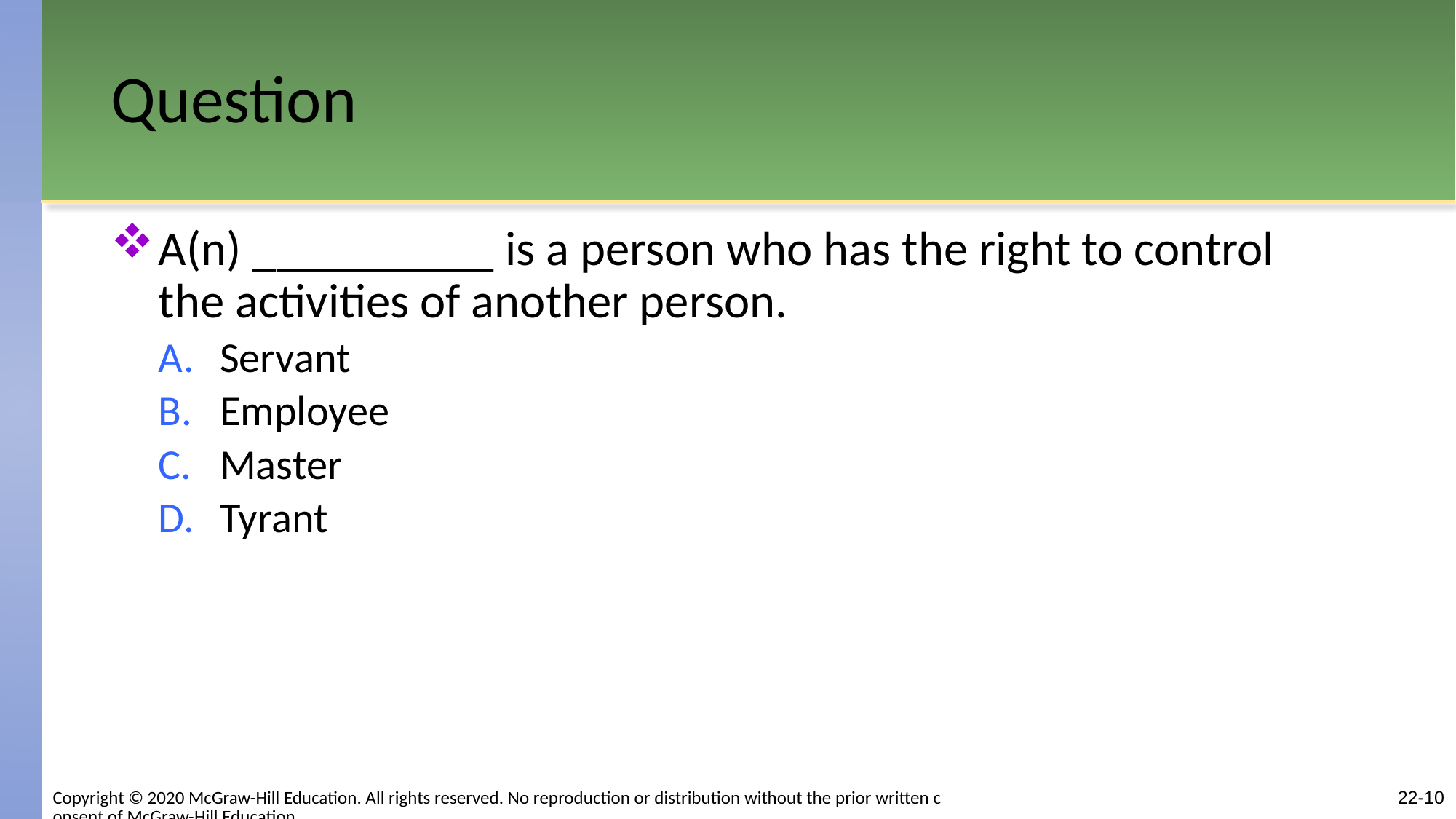

# Question
A(n) __________ is a person who has the right to control the activities of another person.
Servant
Employee
Master
Tyrant
22-10
Copyright © 2020 McGraw-Hill Education. All rights reserved. No reproduction or distribution without the prior written consent of McGraw-Hill Education.